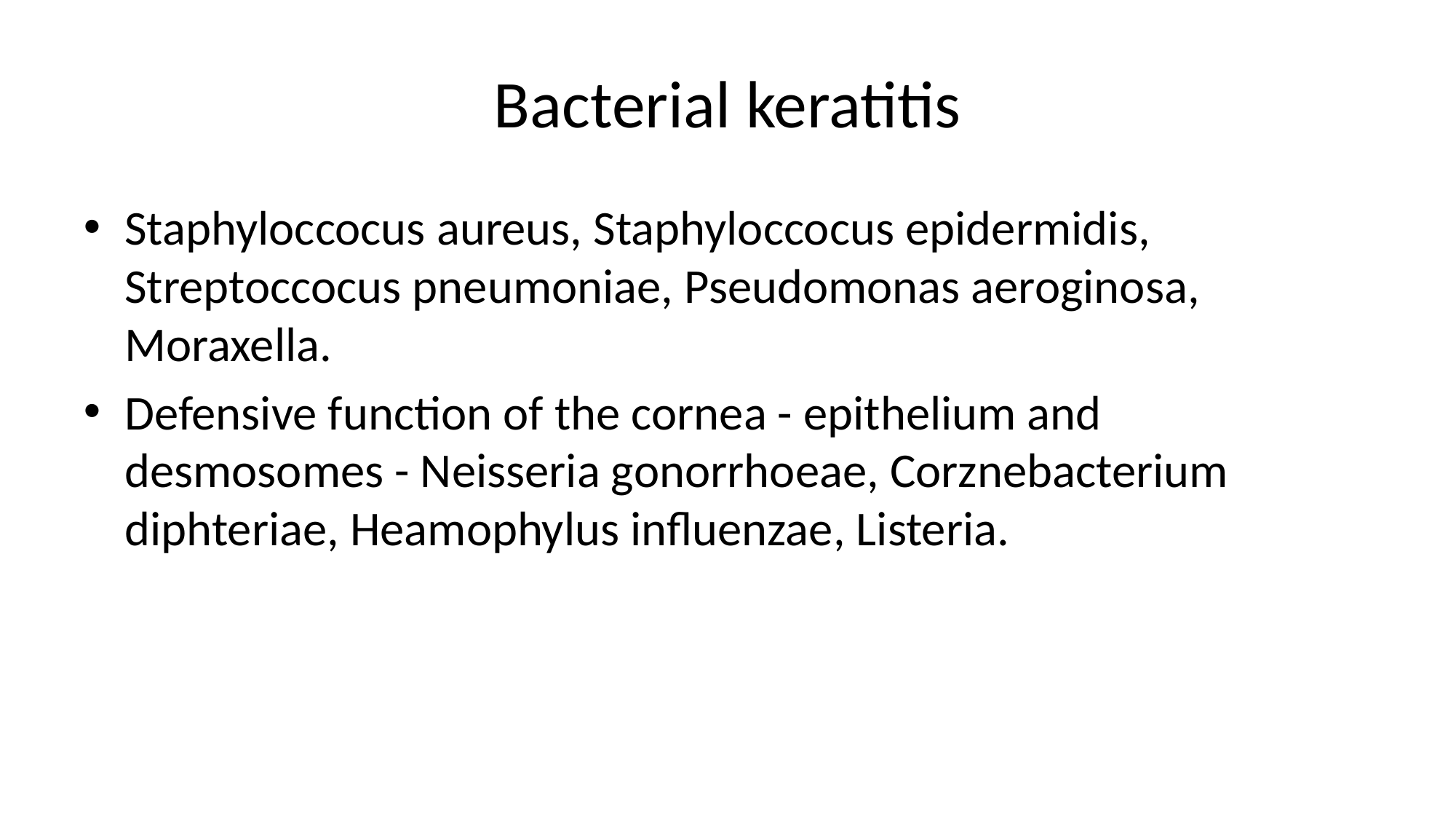

# Bacterial keratitis
Staphyloccocus aureus, Staphyloccocus epidermidis, Streptoccocus pneumoniae, Pseudomonas aeroginosa, Moraxella.
Defensive function of the cornea - epithelium and desmosomes - Neisseria gonorrhoeae, Corznebacterium diphteriae, Heamophylus influenzae, Listeria.